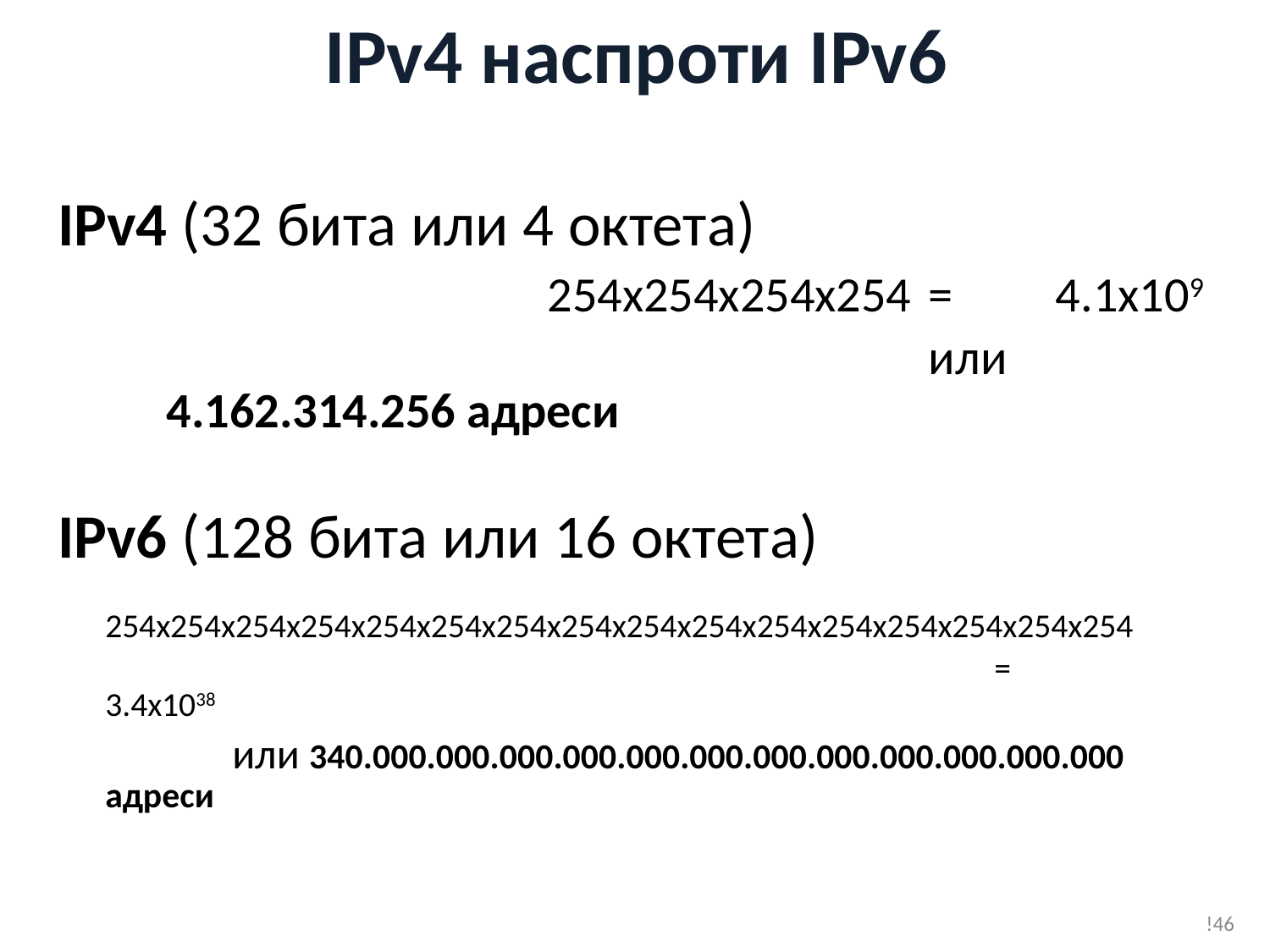

# IPv4 наспроти IPv6
IPv4 (32 бита или 4 октета)
				254x254x254x254 	= 	4.1x109
							или 	4.162.314.256 адреси

IPv6 (128 бита или 16 октета)
		254x254x254x254x254x254x254x254x254x254x254x254x254x254x254x254
								= 	3.4x1038
		или 340.000.000.000.000.000.000.000.000.000.000.000.000 адреси

!46